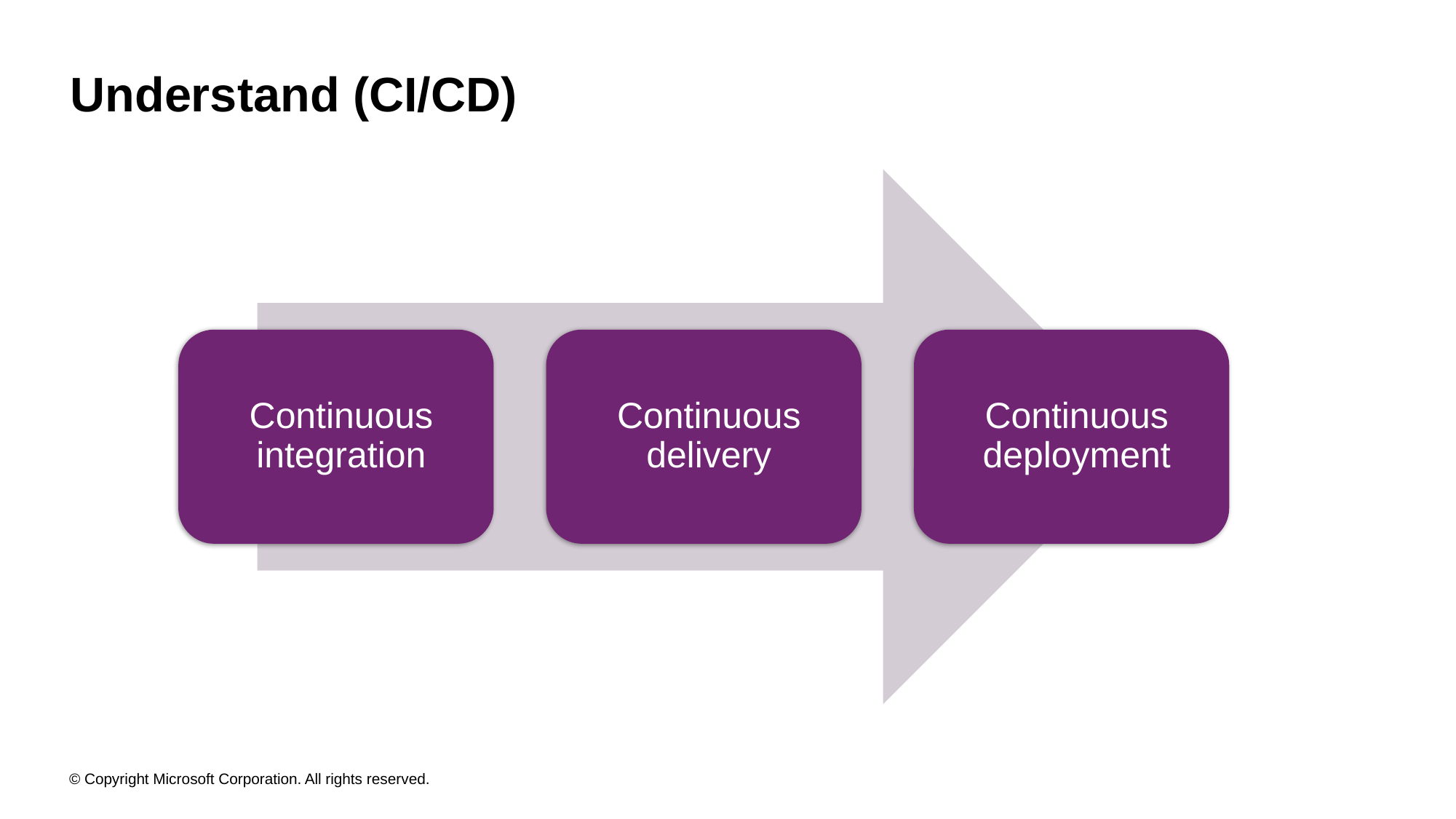

# Understand (CI/CD)
Continuous integration
Continuous delivery
Continuous deployment
© Copyright Microsoft Corporation. All rights reserved.